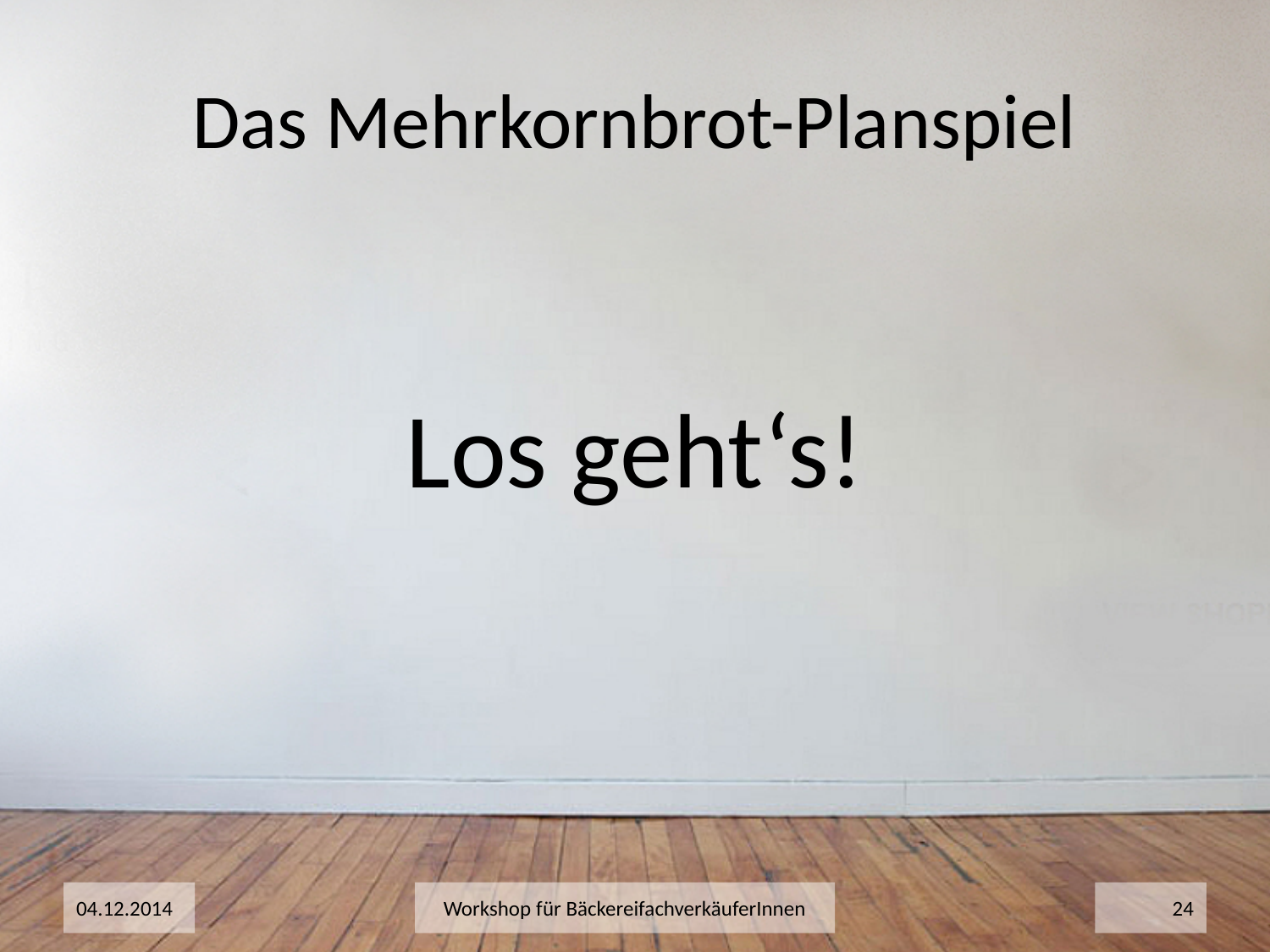

# Das Mehrkornbrot-Planspiel
Los geht‘s!
04.12.2014
Workshop für BäckereifachverkäuferInnen
24